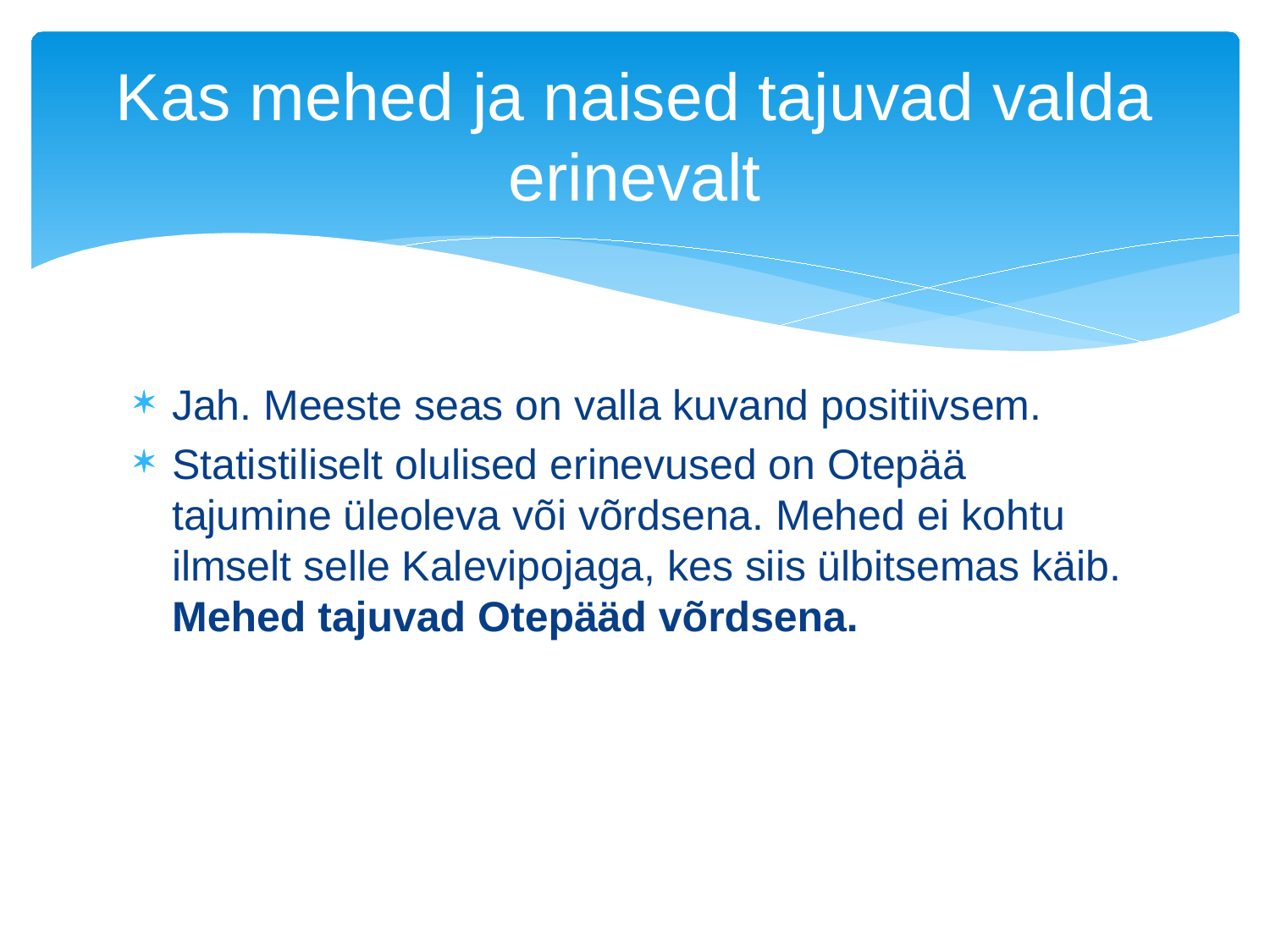

# Kas mehed ja naised tajuvad valda erinevalt
Jah. Meeste seas on valla kuvand positiivsem.
Statistiliselt olulised erinevused on Otepää tajumine üleoleva või võrdsena. Mehed ei kohtu ilmselt selle Kalevipojaga, kes siis ülbitsemas käib. Mehed tajuvad Otepääd võrdsena.